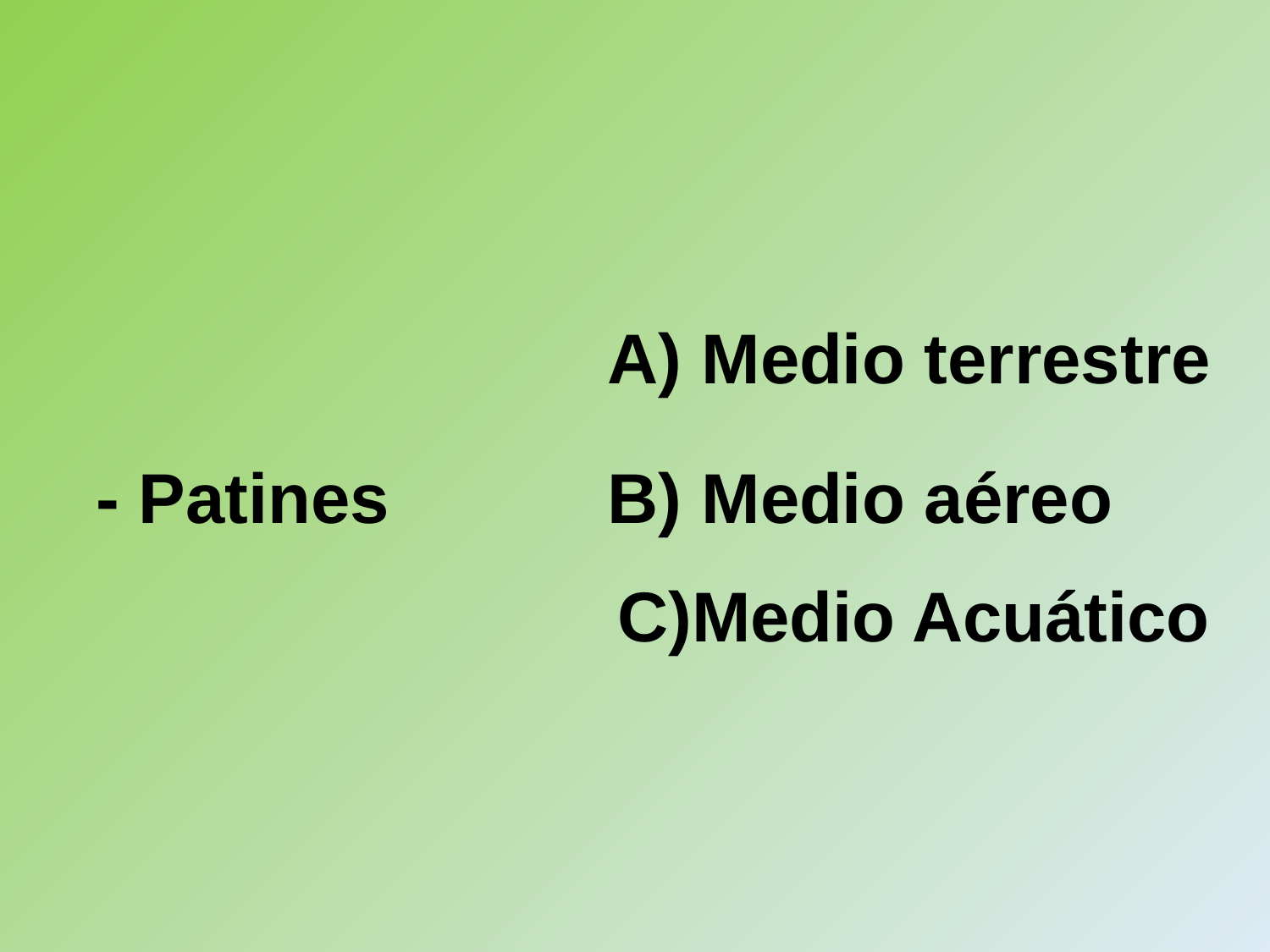

A) Medio terrestre

- Patines
B) Medio aéreo
C)Medio Acuático